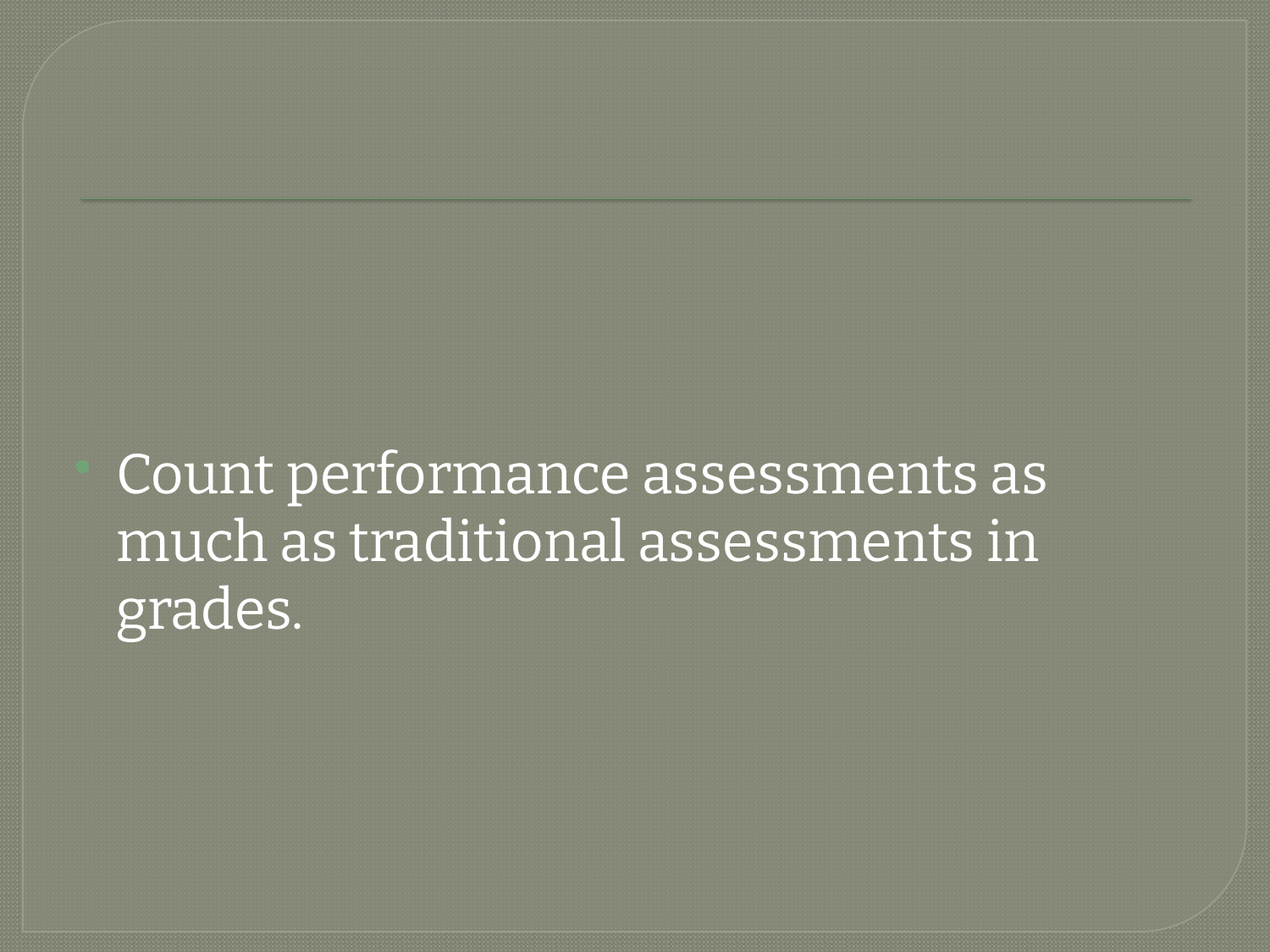

#

Count performance assessments as much as traditional assessments in grades.